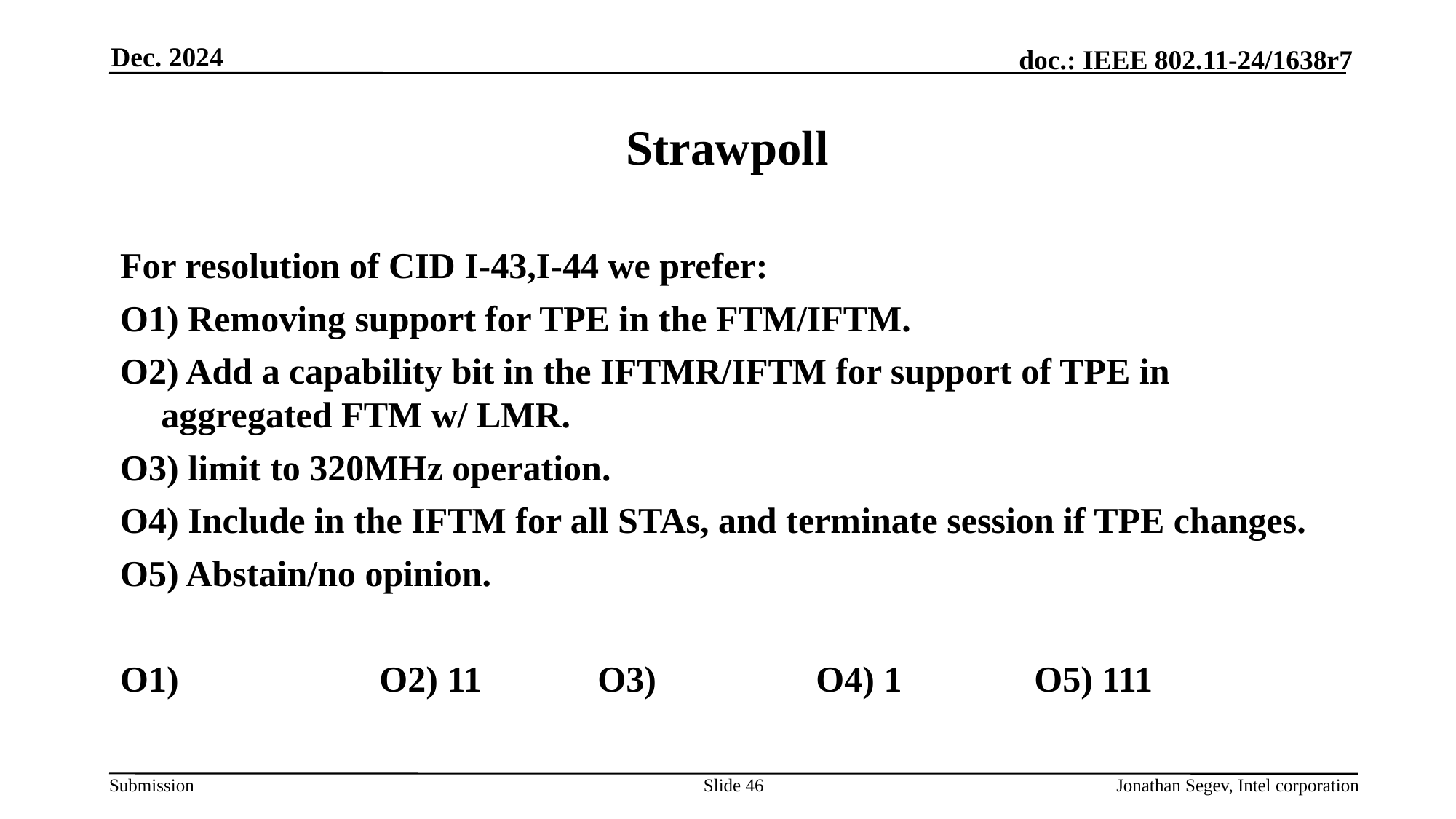

Dec. 2024
# Strawpoll
For resolution of CID I-43,I-44 we prefer:
O1) Removing support for TPE in the FTM/IFTM.
O2) Add a capability bit in the IFTMR/IFTM for support of TPE in aggregated FTM w/ LMR.
O3) limit to 320MHz operation.
O4) Include in the IFTM for all STAs, and terminate session if TPE changes.
O5) Abstain/no opinion.

O1) 		O2) 11		O3)  		O4) 1		O5) 111
Slide 46
Jonathan Segev, Intel corporation